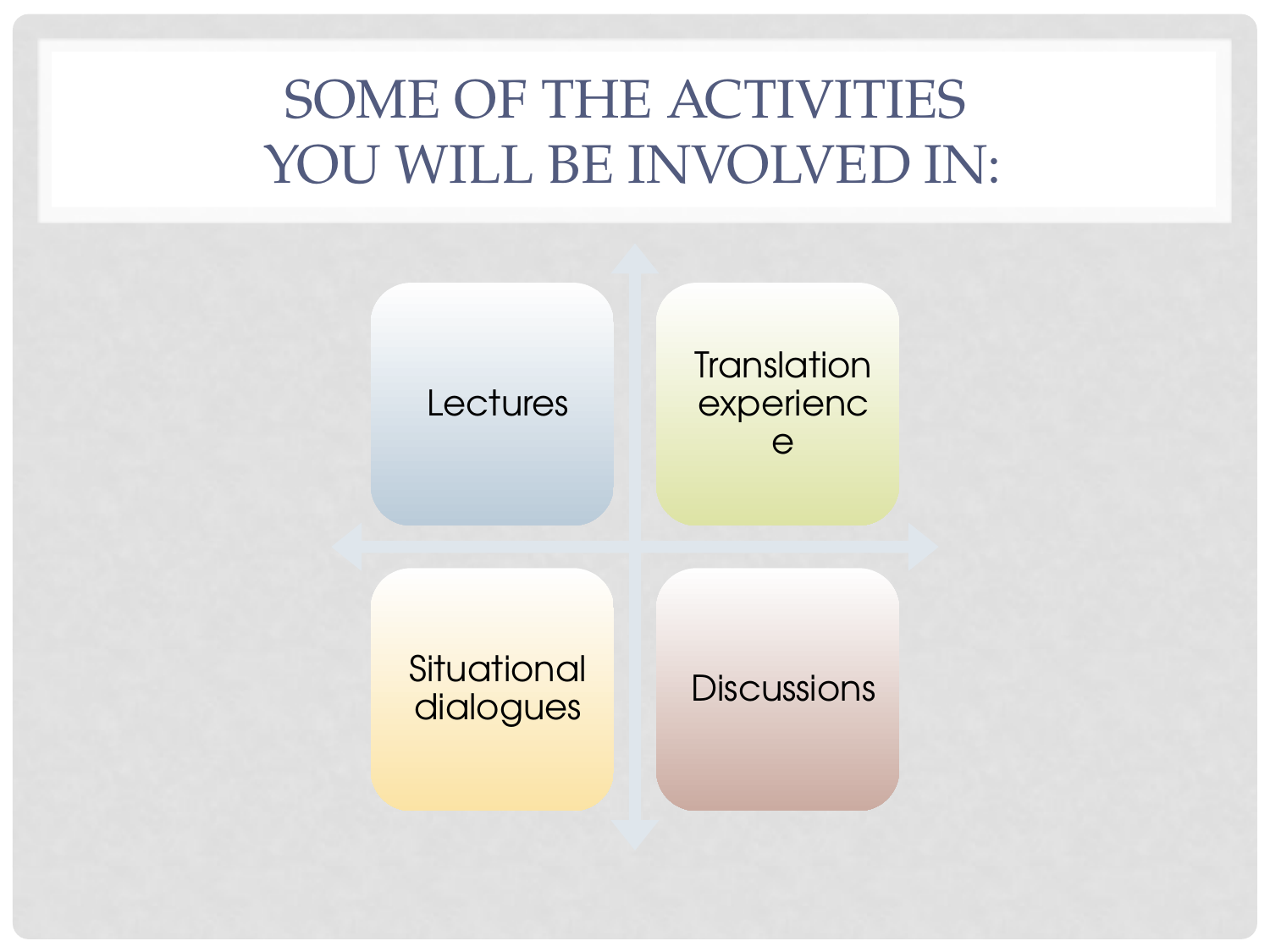

# Some of the activities you will be involved in:
Lectures
Translation experience
Situational dialogues
Discussions